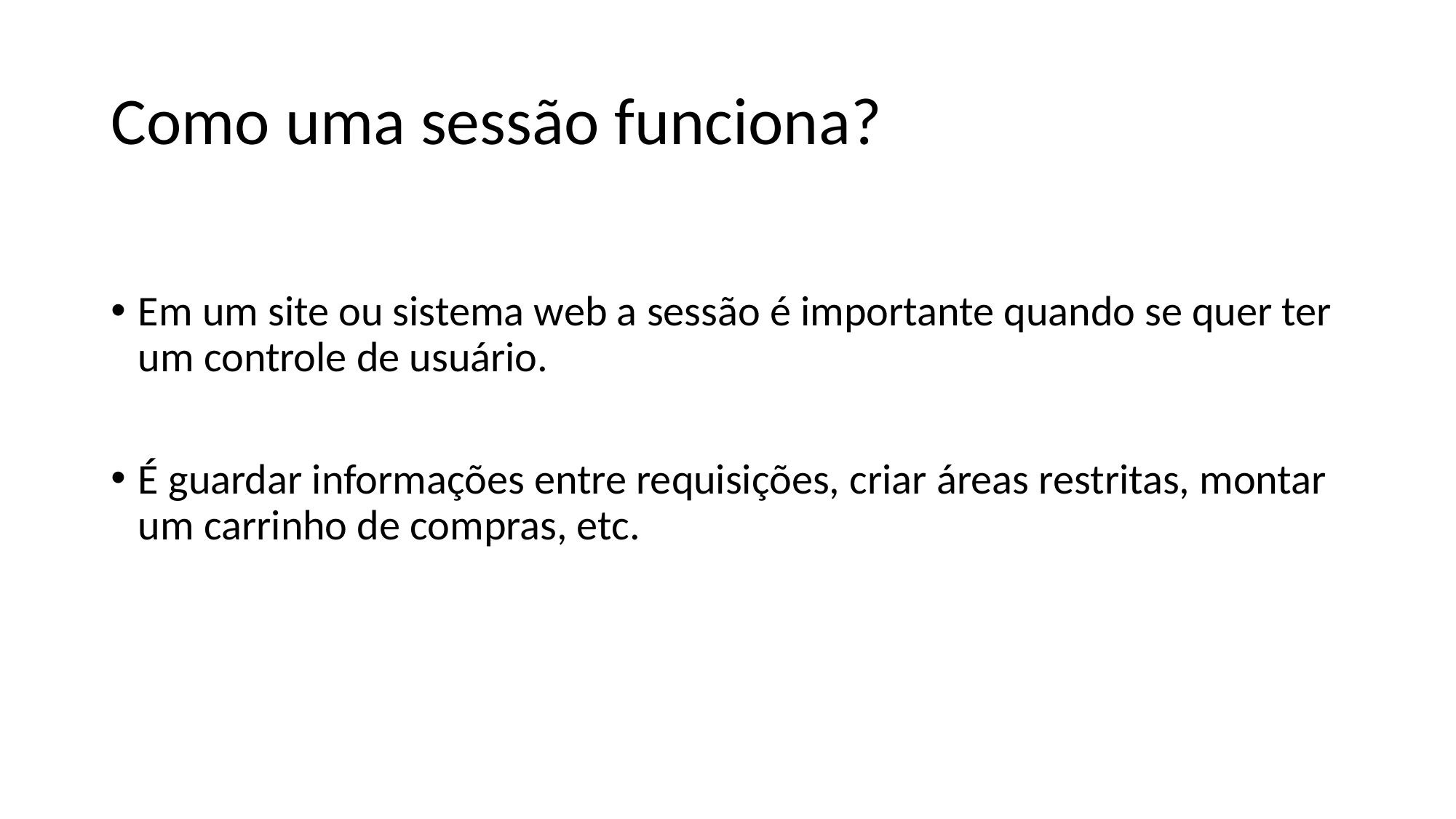

# Como uma sessão funciona?

Em um site ou sistema web a sessão é importante quando se quer ter um controle de usuário.

É guardar informações entre requisições, criar áreas restritas, montar um carrinho de compras, etc.